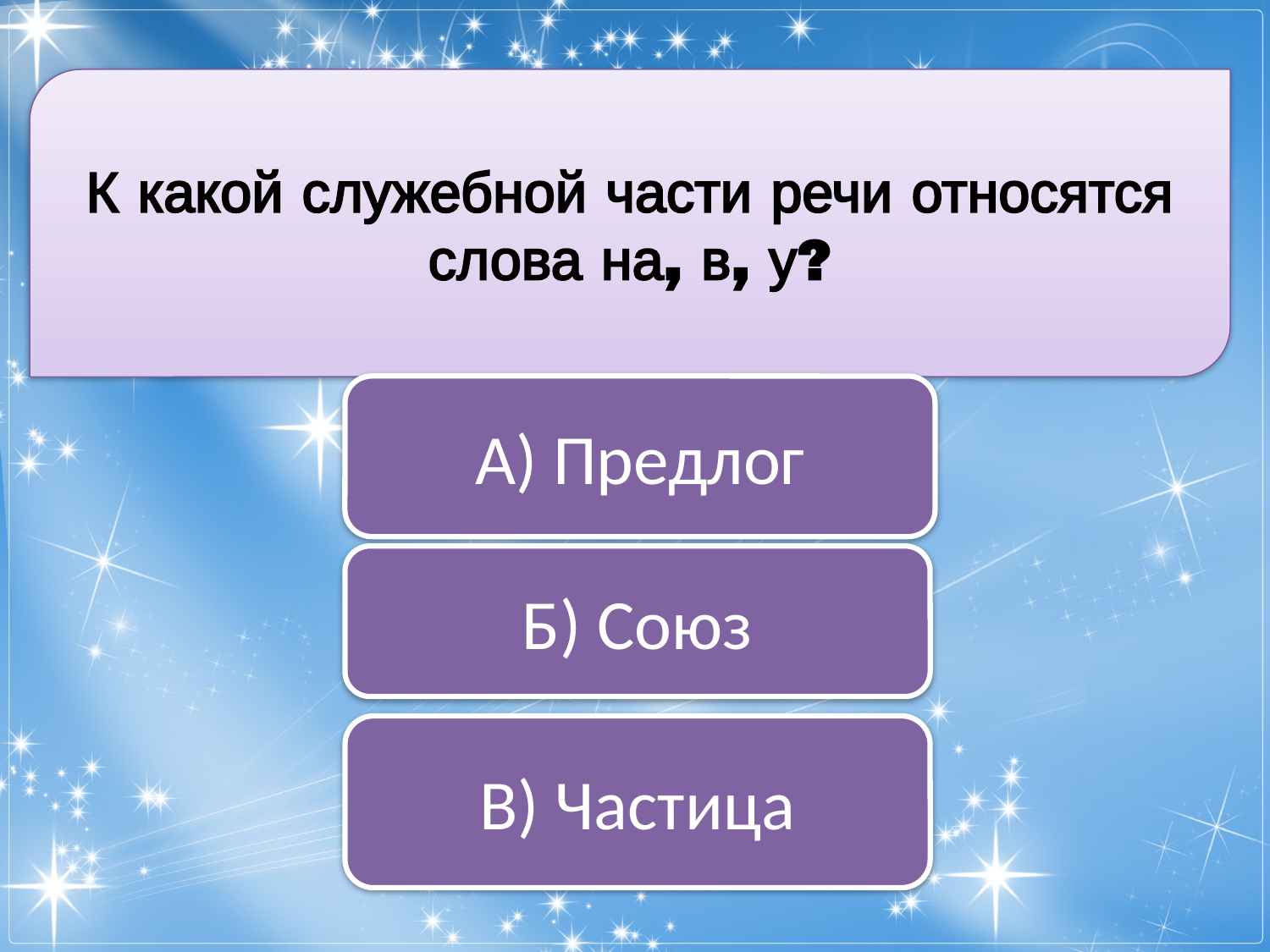

К какой служебной части речи относятся слова на, в, у?
А) Предлог
Б) Союз
В) Частица